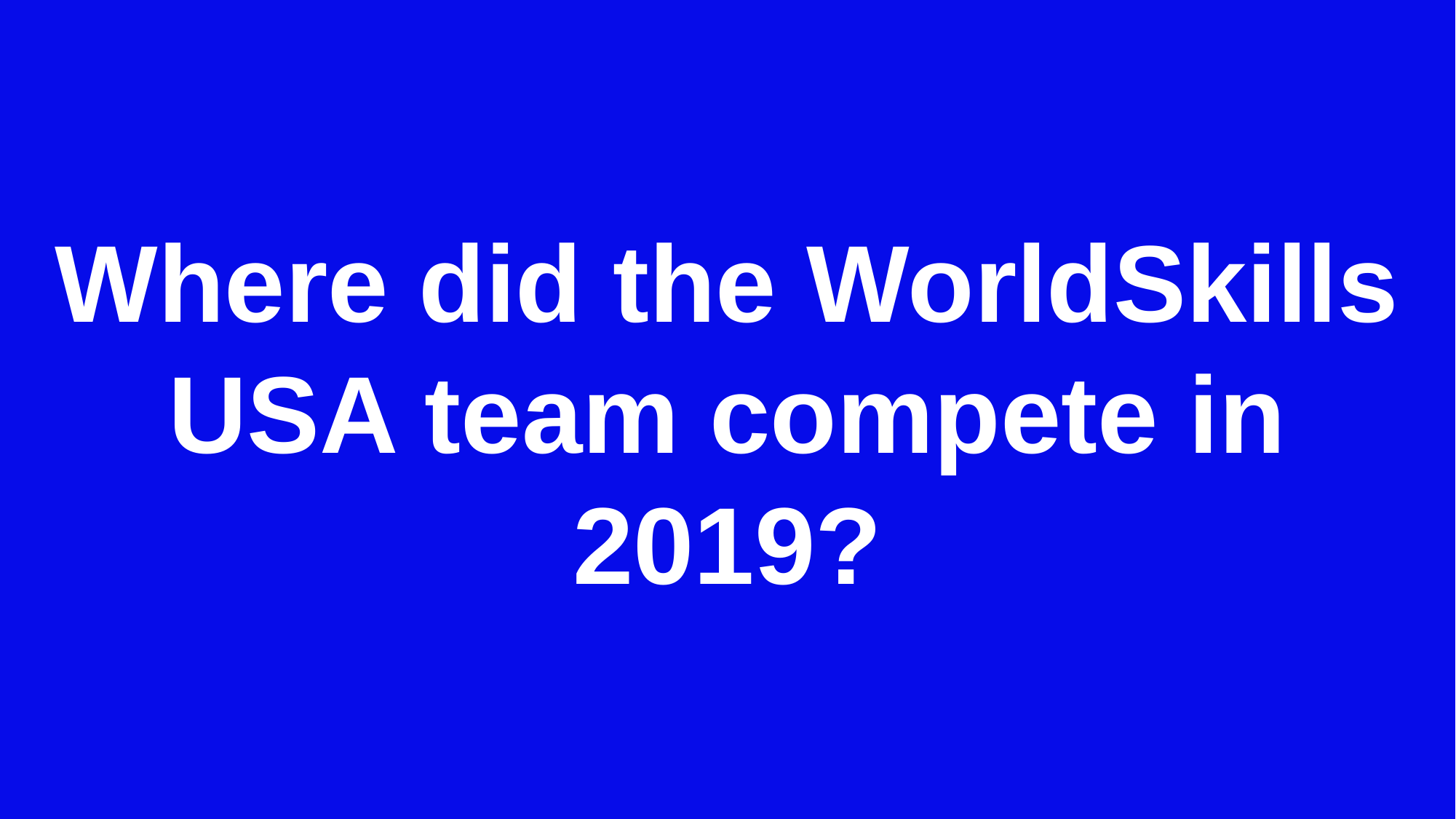

Where did the WorldSkills USA team compete in 2019?